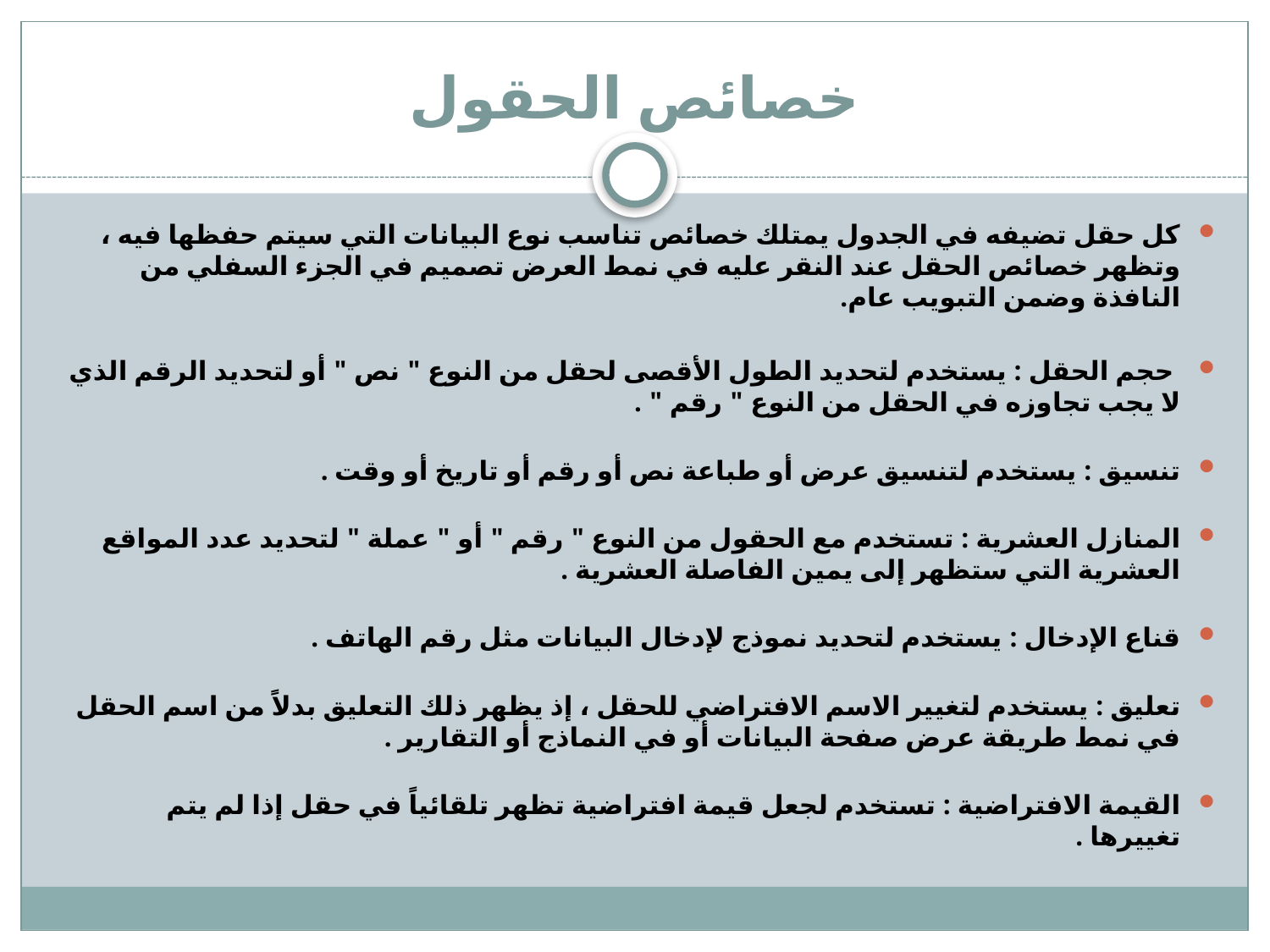

# خصائص الحقول
كل حقل تضيفه في الجدول يمتلك خصائص تناسب نوع البيانات التي سيتم حفظها فيه ، وتظهر خصائص الحقل عند النقر عليه في نمط العرض تصميم في الجزء السفلي من النافذة وضمن التبويب عام.

 حجم الحقل : يستخدم لتحديد الطول الأقصى لحقل من النوع " نص " أو لتحديد الرقم الذي لا يجب تجاوزه في الحقل من النوع " رقم " .
تنسيق : يستخدم لتنسيق عرض أو طباعة نص أو رقم أو تاريخ أو وقت .
المنازل العشرية : تستخدم مع الحقول من النوع " رقم " أو " عملة " لتحديد عدد المواقع العشرية التي ستظهر إلى يمين الفاصلة العشرية .
قناع الإدخال : يستخدم لتحديد نموذج لإدخال البيانات مثل رقم الهاتف .
تعليق : يستخدم لتغيير الاسم الافتراضي للحقل ، إذ يظهر ذلك التعليق بدلاً من اسم الحقل في نمط طريقة عرض صفحة البيانات أو في النماذج أو التقارير .
القيمة الافتراضية : تستخدم لجعل قيمة افتراضية تظهر تلقائياً في حقل إذا لم يتم تغييرها .